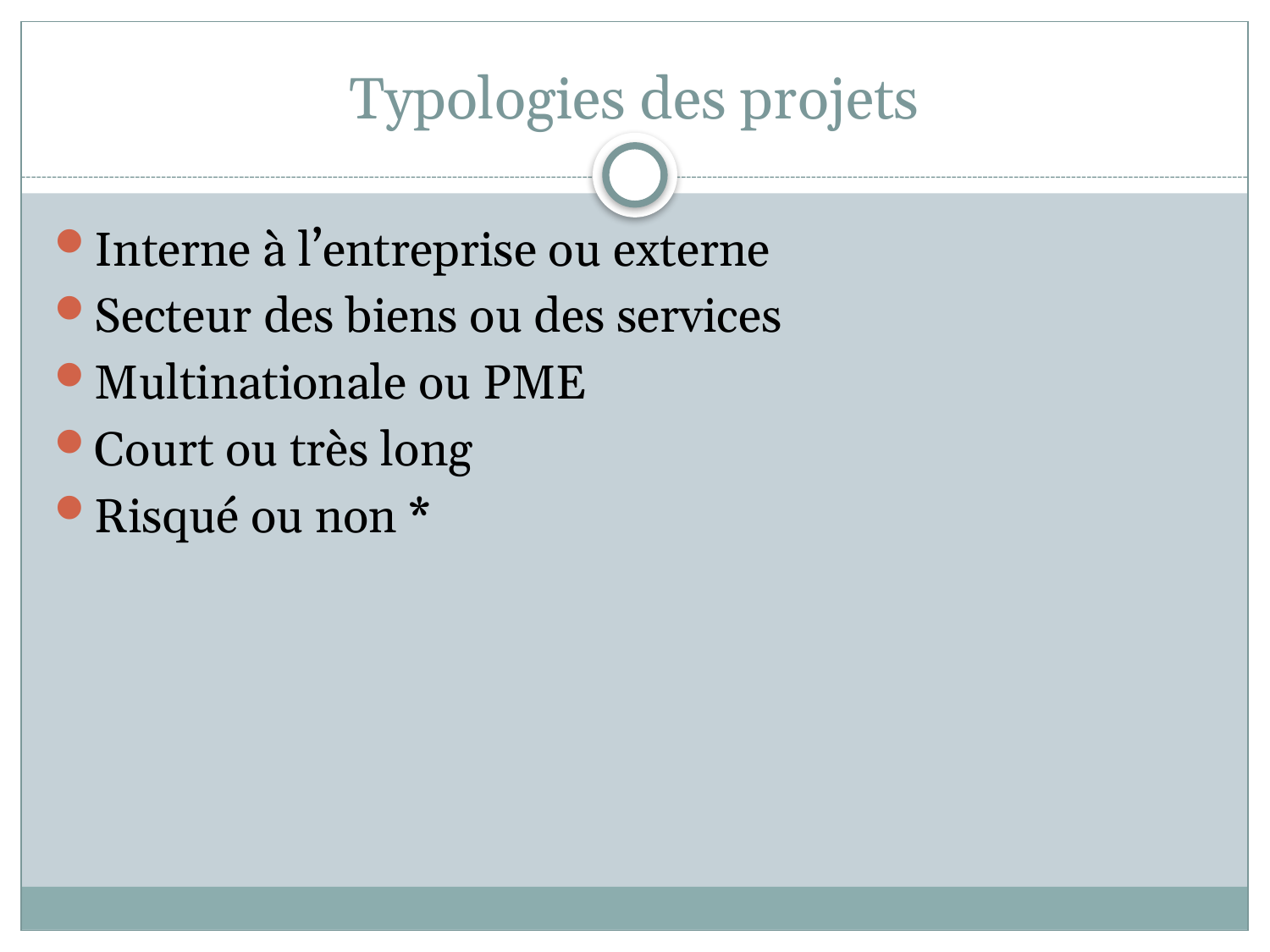

# Typologies des projets
Interne à l’entreprise ou externe
Secteur des biens ou des services
Multinationale ou PME
Court ou très long
Risqué ou non *